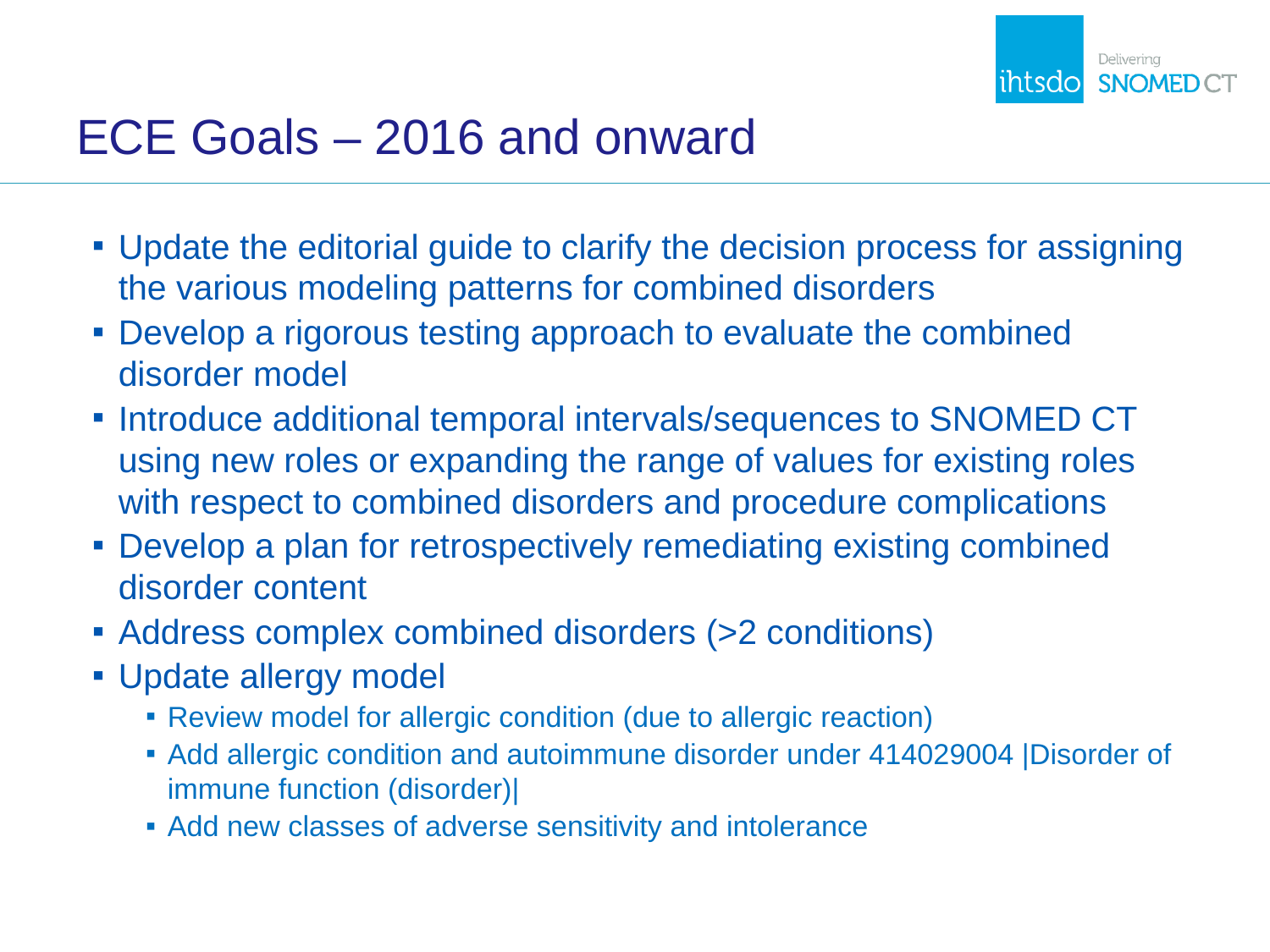

# ECE Goals – 2016 and onward
Update the editorial guide to clarify the decision process for assigning the various modeling patterns for combined disorders
Develop a rigorous testing approach to evaluate the combined disorder model
Introduce additional temporal intervals/sequences to SNOMED CT using new roles or expanding the range of values for existing roles with respect to combined disorders and procedure complications
Develop a plan for retrospectively remediating existing combined disorder content
Address complex combined disorders (>2 conditions)
Update allergy model
Review model for allergic condition (due to allergic reaction)
Add allergic condition and autoimmune disorder under 414029004 |Disorder of immune function (disorder)|
Add new classes of adverse sensitivity and intolerance